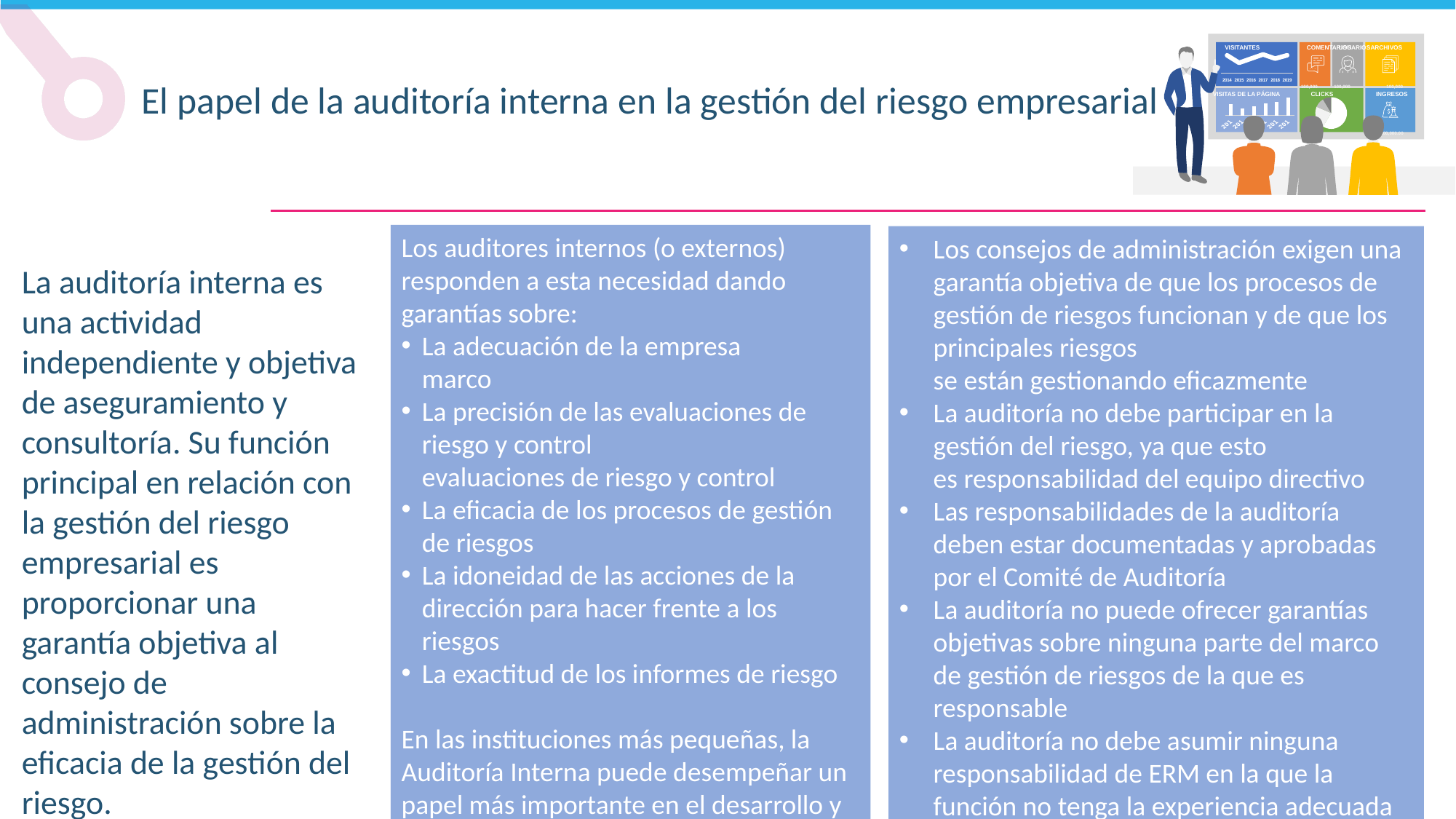

VISITANTES
COMENTARIOS
USUARIOS
ARCHIVOS

### Chart

| Category | VALOR NETO |
|---|---|
| 2014 | 4.3 |
| 2015 | 2.5 |
| 2016 | 3.5 |
| 2017 | 4.5 |
| 2018 | 3.5 |
| 2019 | 4.3 |

100,000
100,000
100,000
VISITAS DE LA PÁGINA
CLICKS
INGRESOS

### Chart

| Category | VALOR NETO |
|---|---|
| 2014 | 4.3 |
| 2015 | 2.5 |
| 2016 | 3.5 |
| 2017 | 4.5 |
| 2018 | 5.1 |
| 2019 | 6.5 |

### Chart

| Category | Ventas |
|---|---|
| 1er Trimestre | 8.2 |
| 2º Trimestre | 3.2 |
| 3er Trimestre | 1.4 |
| 4º Trimestre | 1.2 |
$100,000.00

El papel de la auditoría interna en la gestión del riesgo empresarial
Los auditores internos (o externos) responden a esta necesidad dando garantías sobre:
La adecuación de la empresa
marco
La precisión de las evaluaciones de riesgo y control
evaluaciones de riesgo y control
La eficacia de los procesos de gestión de riesgos
La idoneidad de las acciones de la dirección para hacer frente a los riesgos
La exactitud de los informes de riesgo

En las instituciones más pequeñas, la Auditoría Interna puede desempeñar un papel más importante en el desarrollo y la supervisión del marco de ERM, con
con las salvaguardias adecuadas para proteger
su independencia.
Los consejos de administración exigen una garantía objetiva de que los procesos de gestión de riesgos funcionan y de que los principales riesgos
se están gestionando eficazmente
La auditoría no debe participar en la gestión del riesgo, ya que esto
es responsabilidad del equipo directivo
Las responsabilidades de la auditoría deben estar documentadas y aprobadas por el Comité de Auditoría
La auditoría no puede ofrecer garantías objetivas sobre ninguna parte del marco de gestión de riesgos de la que es responsable
La auditoría no debe asumir ninguna responsabilidad de ERM en la que la función no tenga la experiencia adecuada
La auditoría interna es una actividad independiente y objetiva de aseguramiento y consultoría. Su función principal en relación con la gestión del riesgo empresarial es proporcionar una garantía objetiva al consejo de administración sobre la eficacia de la gestión del riesgo.